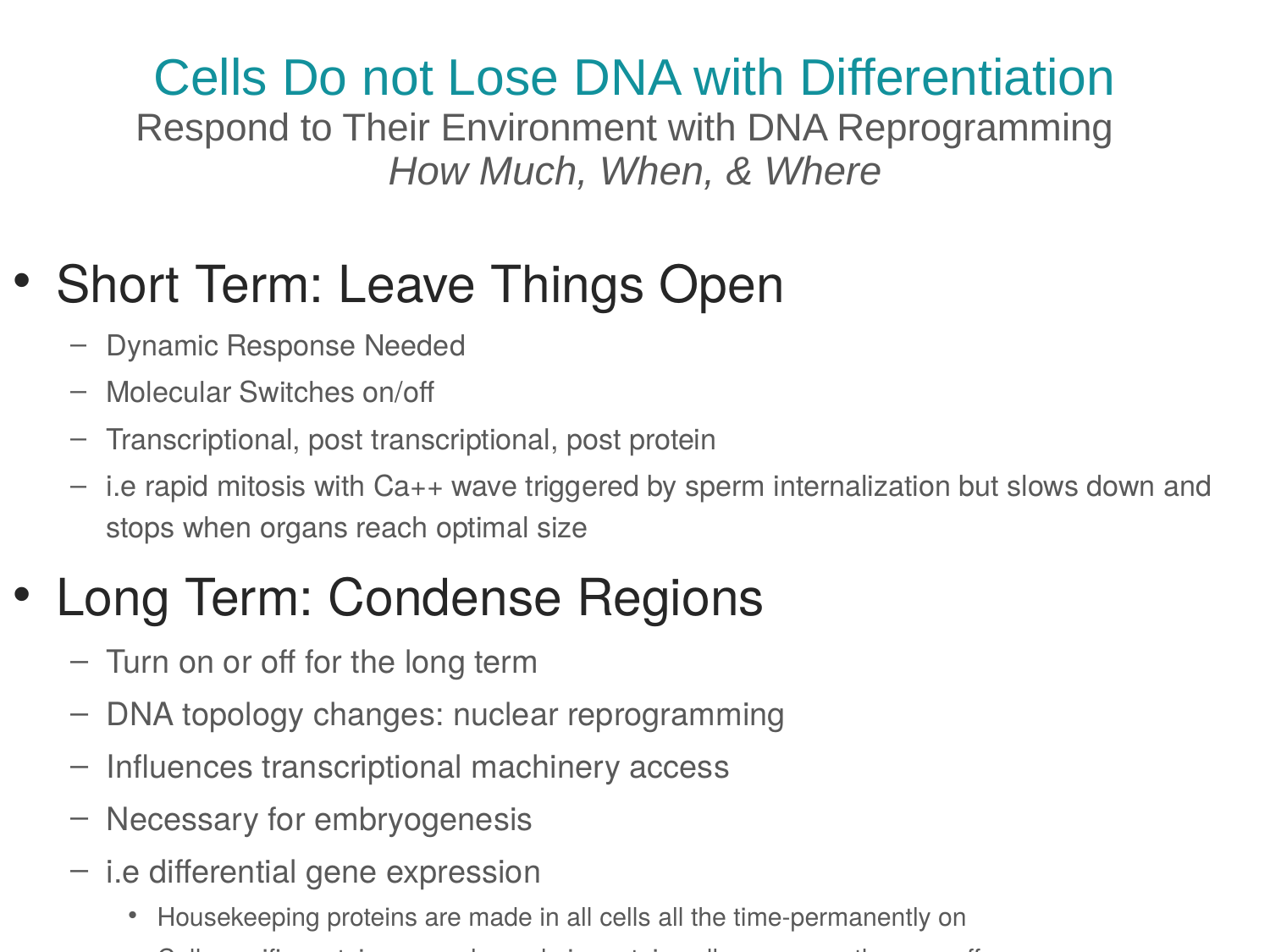

# Cells Do not Lose DNA with Differentiation Respond to Their Environment with DNA Reprogramming How Much, When, & Where
Short Term: Leave Things Open
Dynamic Response Needed
Molecular Switches on/off
Transcriptional, post transcriptional, post protein
i.e rapid mitosis with Ca++ wave triggered by sperm internalization but slows down and stops when organs reach optimal size
Long Term: Condense Regions
Turn on or off for the long term
DNA topology changes: nuclear reprogramming
Influences transcriptional machinery access
Necessary for embryogenesis
i.e differential gene expression
Housekeeping proteins are made in all cells all the time-permanently on
Cell specific proteins are only made in certain cells-permanently on or off